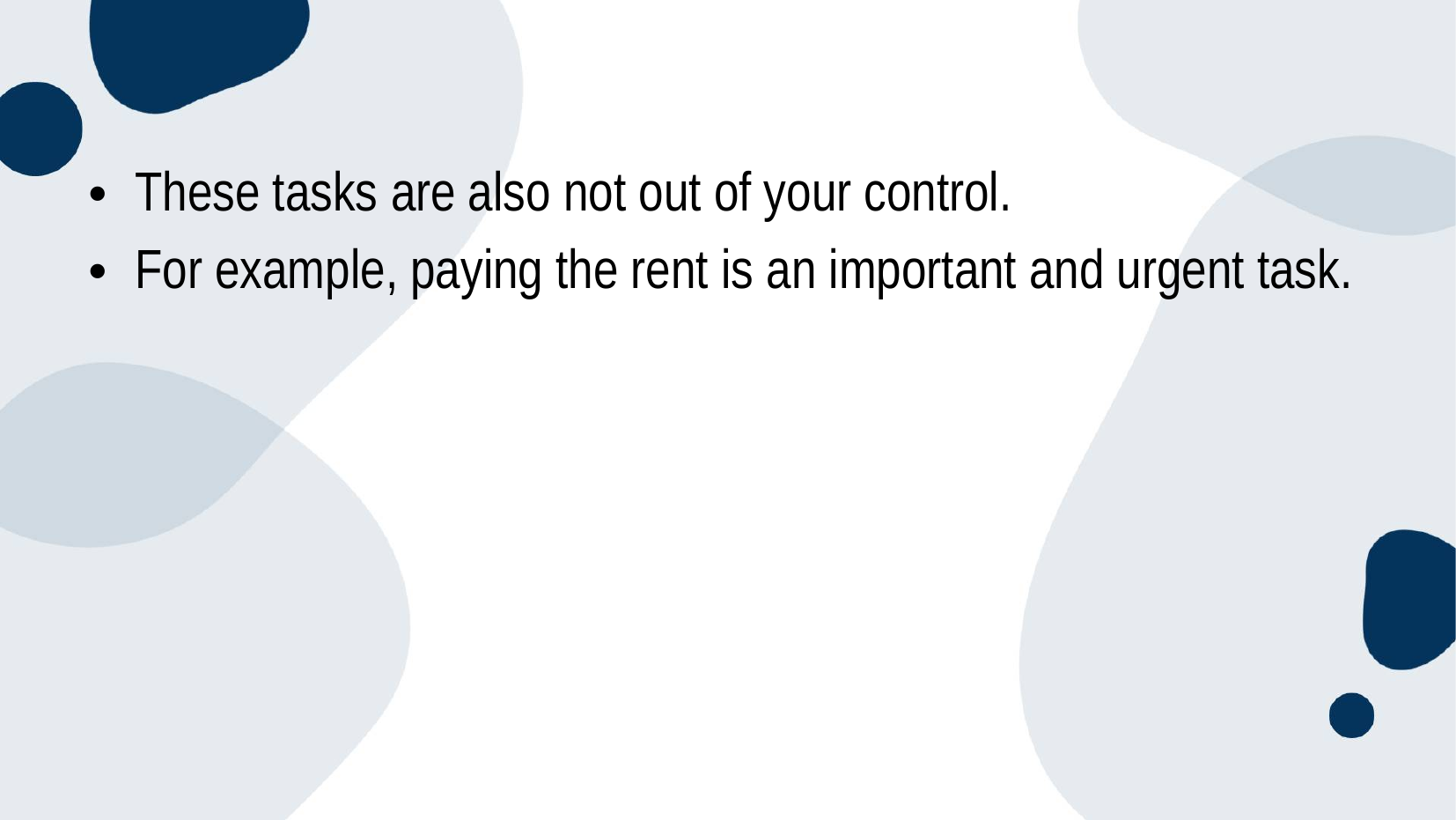

These tasks are also not out of your control.
For example, paying the rent is an important and urgent task.